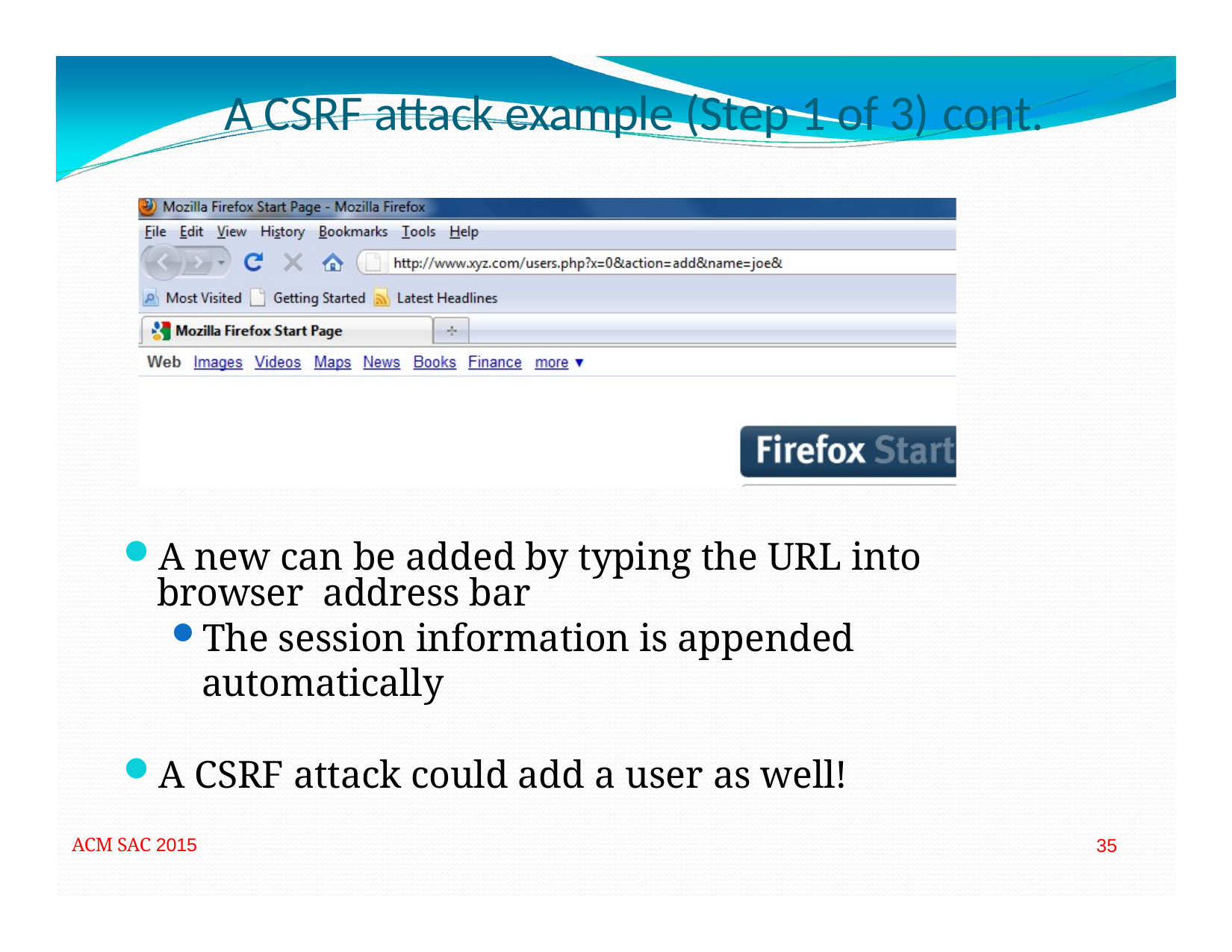

# A CSRF attack example (Step 1 of 3) cont.

A new can be added by typing the URL into browser  address bar
The session information is appended automatically

A CSRF attack could add a user as well!
ACM SAC 2015
35